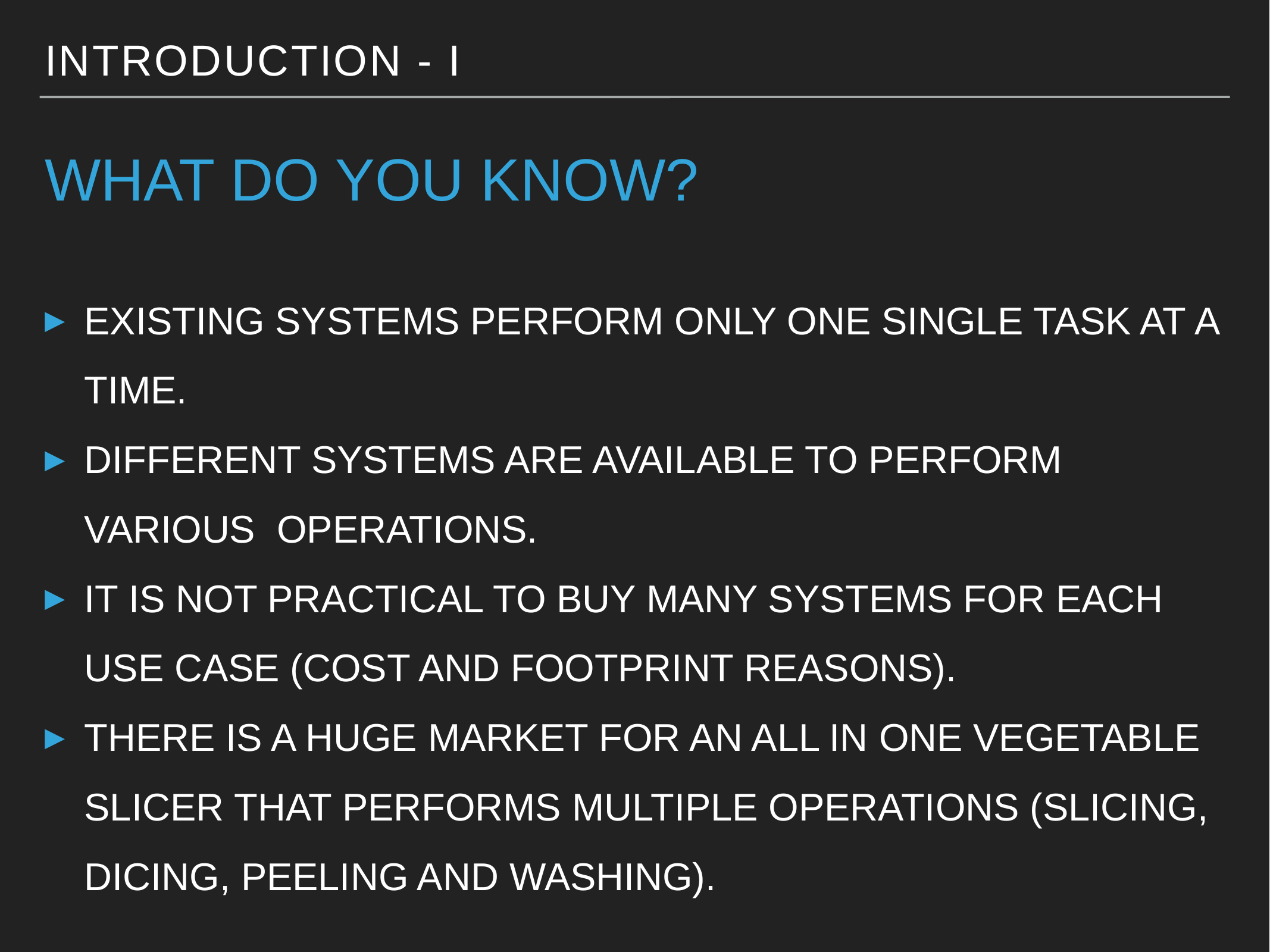

INTRODUCTION - I
# WHAT DO YOU KNOW?
EXISTING SYSTEMS PERFORM ONLY ONE SINGLE TASK AT A TIME.
DIFFERENT SYSTEMS ARE AVAILABLE TO PERFORM VARIOUS  OPERATIONS.
IT IS NOT PRACTICAL TO BUY MANY SYSTEMS FOR EACH USE CASE (COST AND FOOTPRINT REASONS).
THERE IS A HUGE MARKET FOR AN ALL IN ONE VEGETABLE SLICER THAT PERFORMS MULTIPLE OPERATIONS (SLICING, DICING, PEELING AND WASHING).